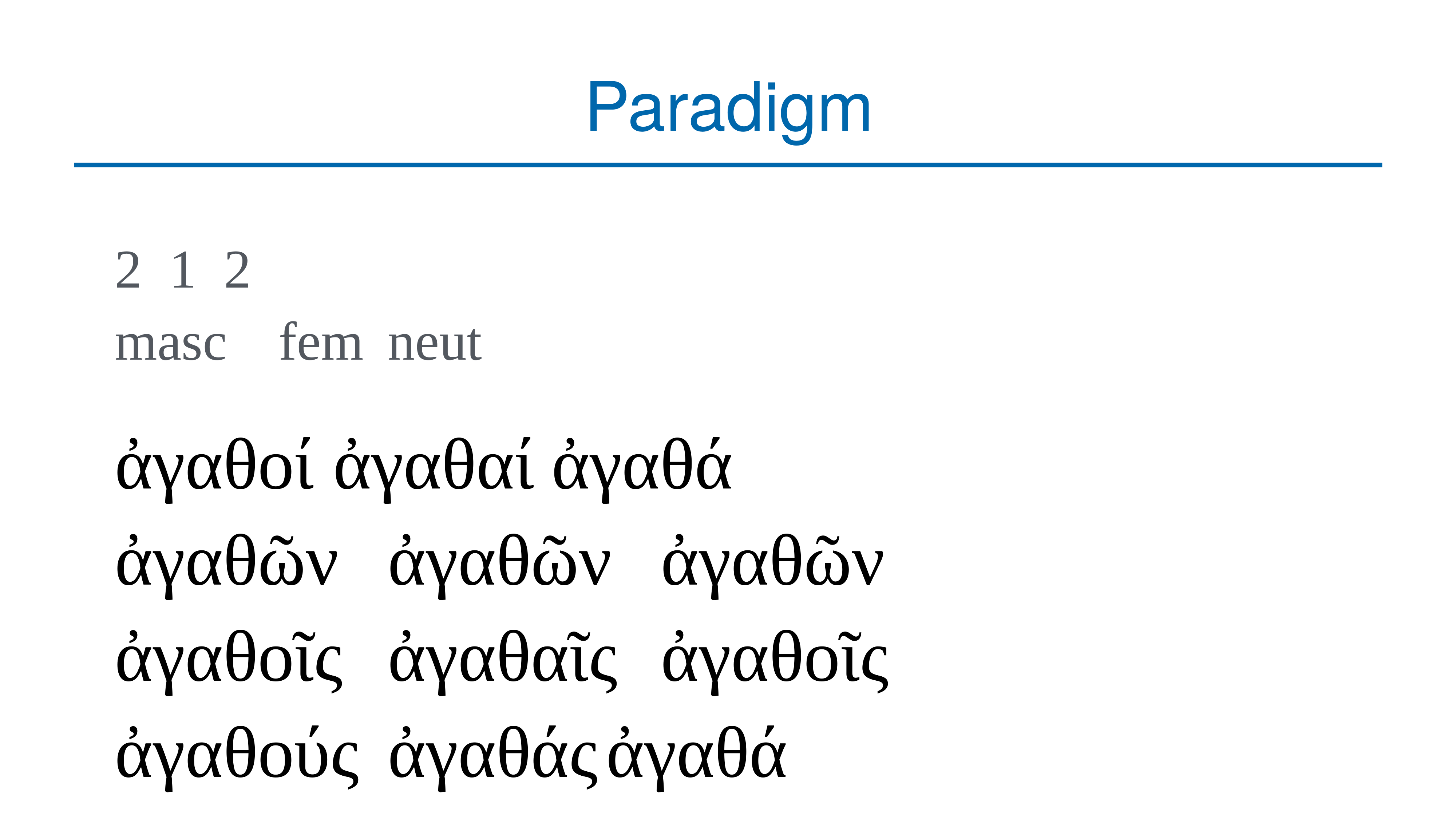

# Paradigm
2	1	2
masc	fem	neut
ἀγαθοί	ἀγαθαί	ἀγαθά
ἀγαθῶν	ἀγαθῶν	ἀγαθῶν
ἀγαθοῖς	ἀγαθαῖς	ἀγαθοῖς
ἀγαθούς	ἀγαθάς	ἀγαθά